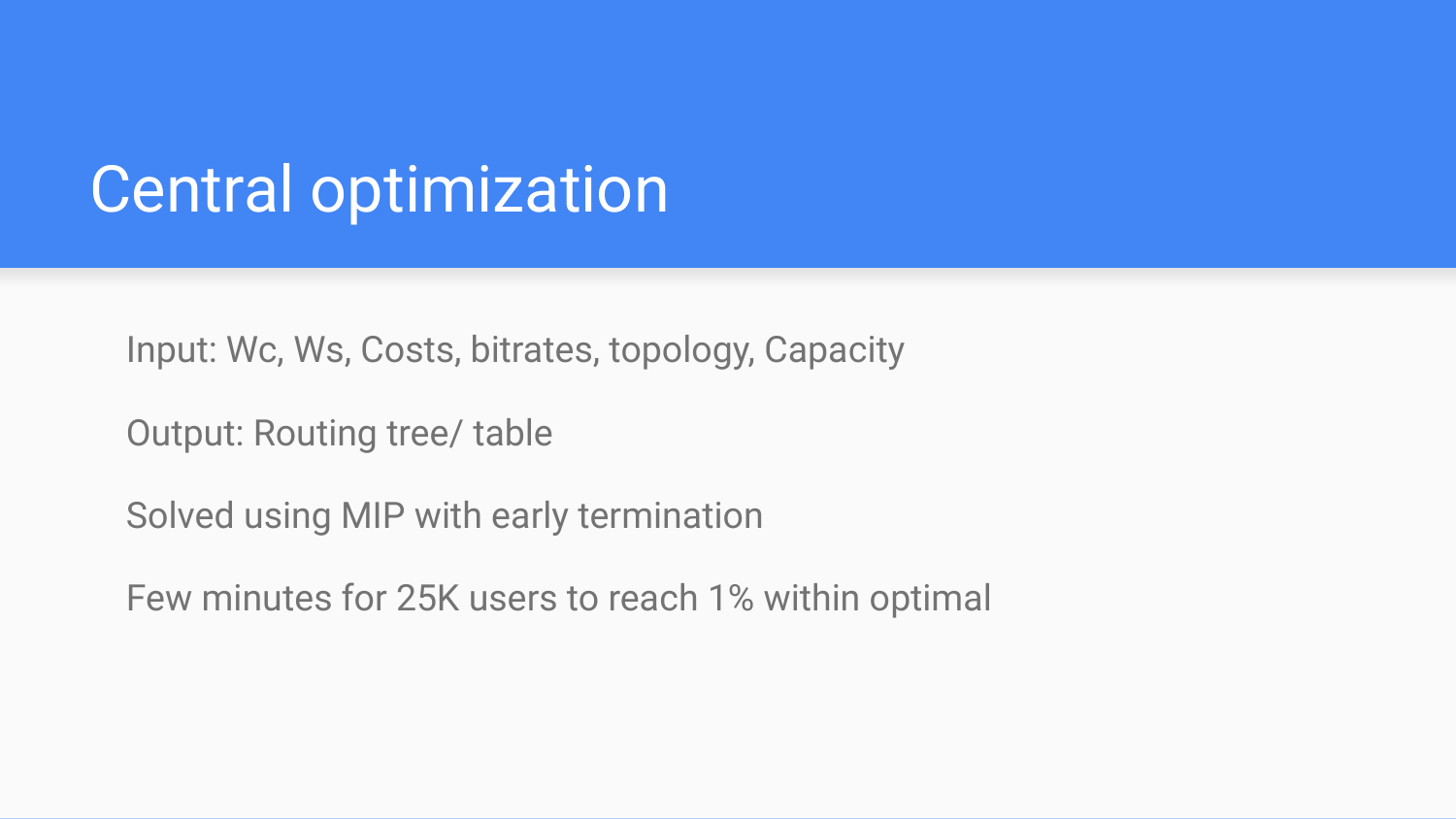

# Central optimization
Input: Wc, Ws, Costs, bitrates, topology, Capacity
Output: Routing tree/ table
Solved using MIP with early termination
Few minutes for 25K users to reach 1% within optimal